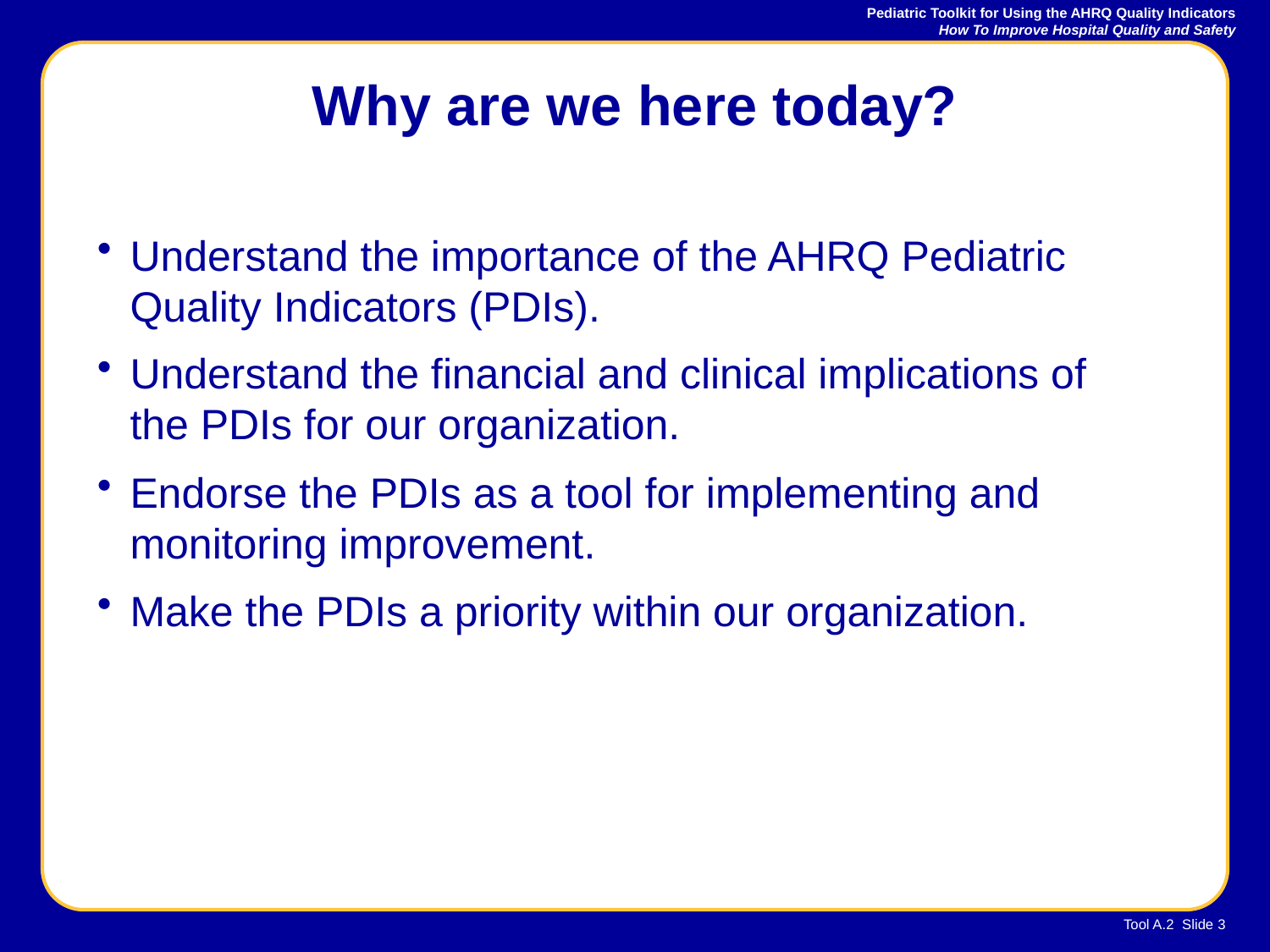

# Why are we here today?
Understand the importance of the AHRQ Pediatric Quality Indicators (PDIs).
Understand the financial and clinical implications of the PDIs for our organization.
Endorse the PDIs as a tool for implementing and monitoring improvement.
Make the PDIs a priority within our organization.